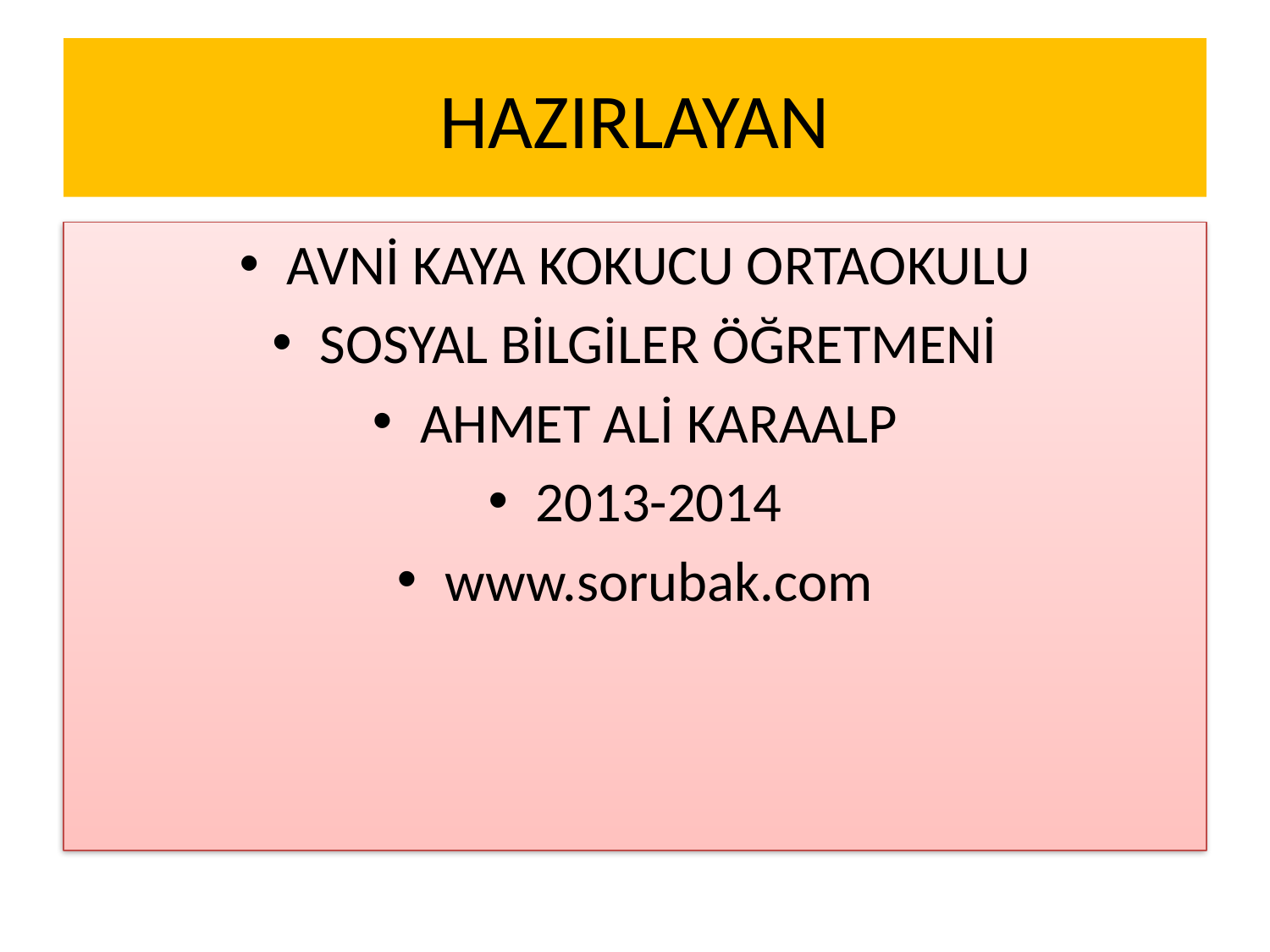

# HAZIRLAYAN
AVNİ KAYA KOKUCU ORTAOKULU
SOSYAL BİLGİLER ÖĞRETMENİ
AHMET ALİ KARAALP
2013-2014
www.sorubak.com